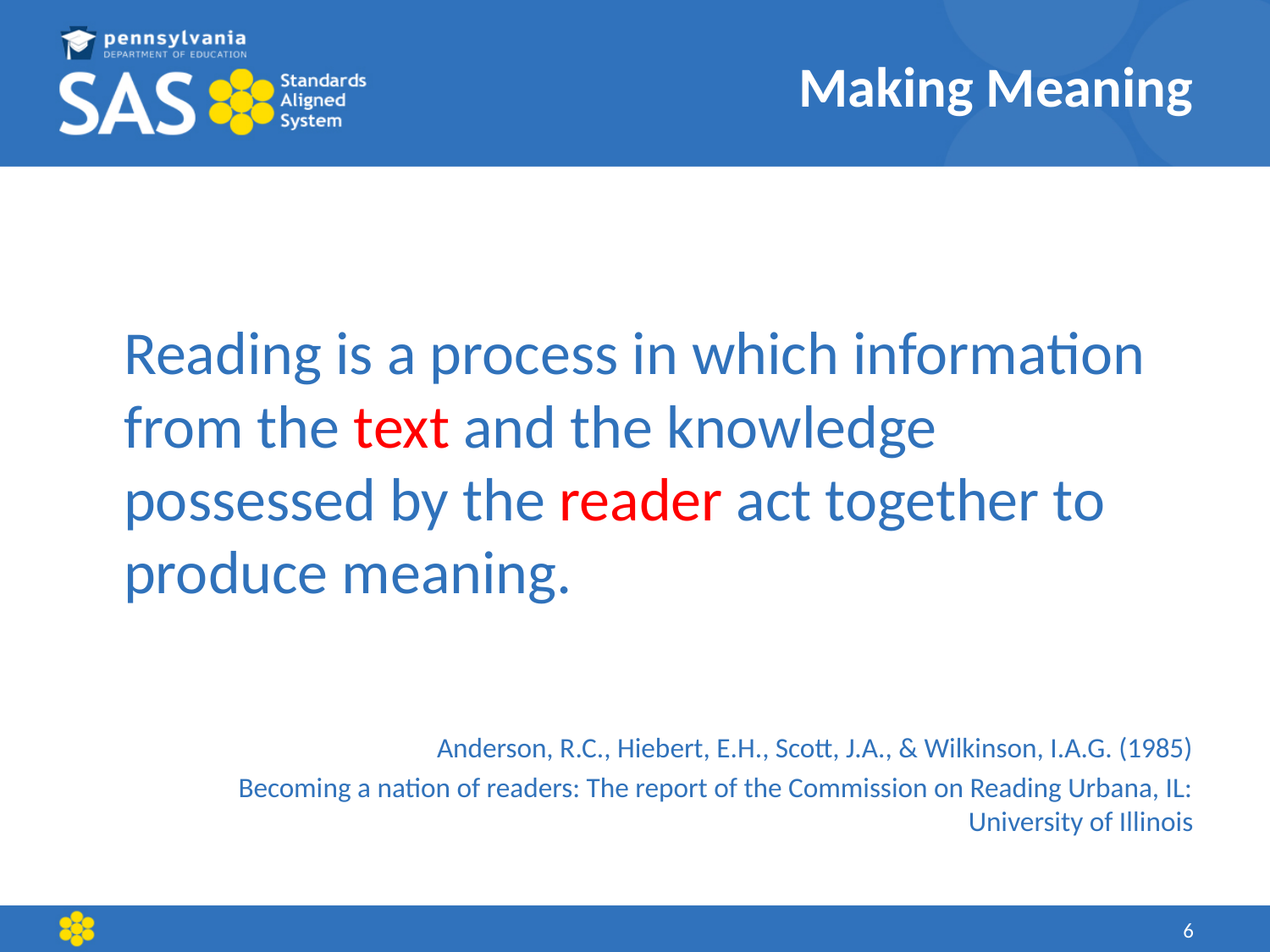

# Making Meaning

Reading is a process in which information from the text and the knowledge possessed by the reader act together to produce meaning.

Anderson, R.C., Hiebert, E.H., Scott, J.A., & Wilkinson, I.A.G. (1985)
Becoming a nation of readers: The report of the Commission on Reading Urbana, IL: University of Illinois
6